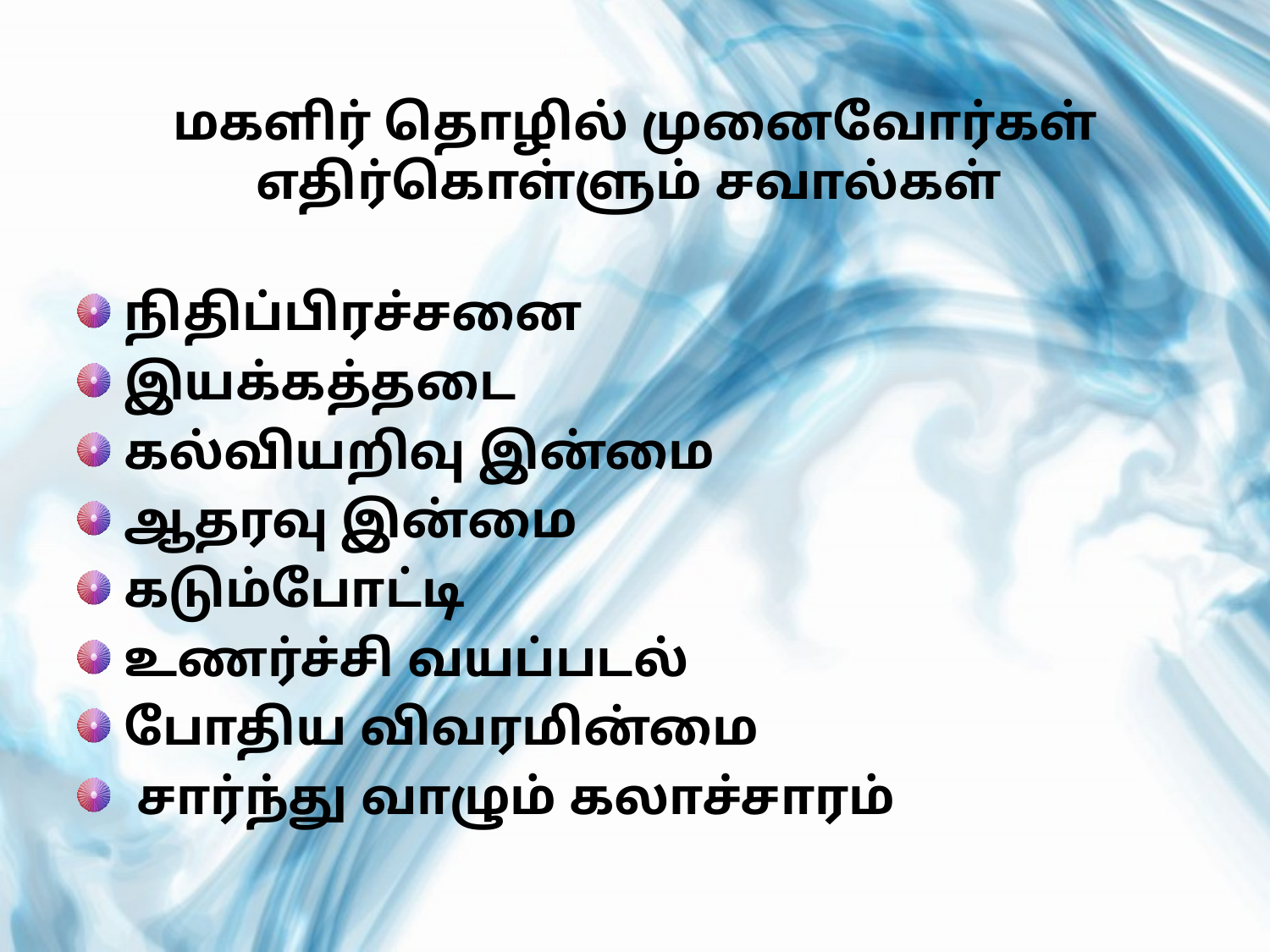

# மகளிர் தொழில் முனைவோர்கள் எதிர்கொள்ளும் சவால்கள்
நிதிப்பிரச்சனை
இயக்கத்தடை
கல்வியறிவு இன்மை
ஆதரவு இன்மை
கடும்போட்டி
உணர்ச்சி வயப்படல்
போதிய விவரமின்மை
 சார்ந்து வாழும் கலாச்சாரம்